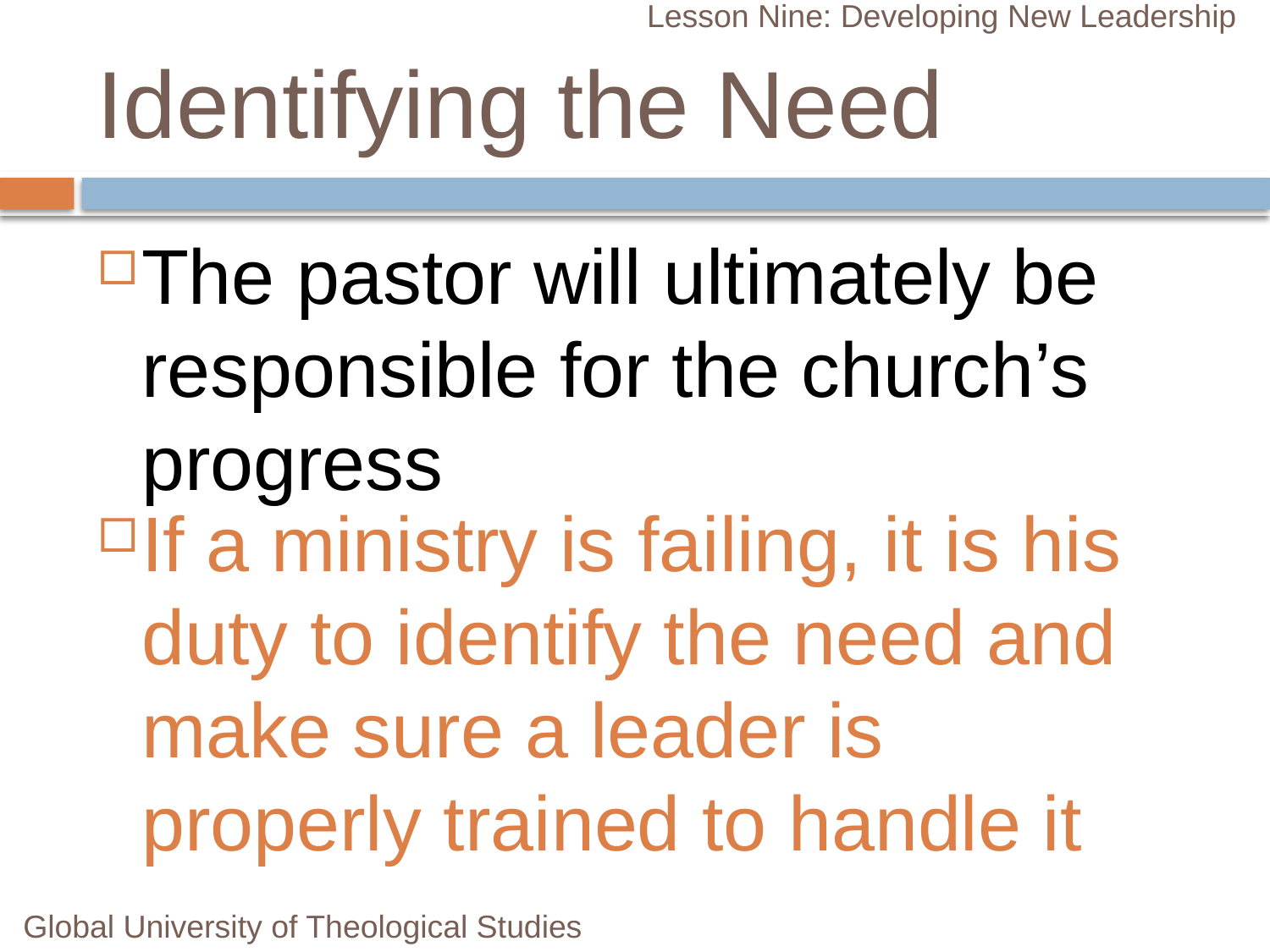

Lesson Nine: Developing New Leadership
# Identifying the Need
The pastor will ultimately be responsible for the church’s progress
If a ministry is failing, it is his duty to identify the need and make sure a leader is properly trained to handle it
Global University of Theological Studies